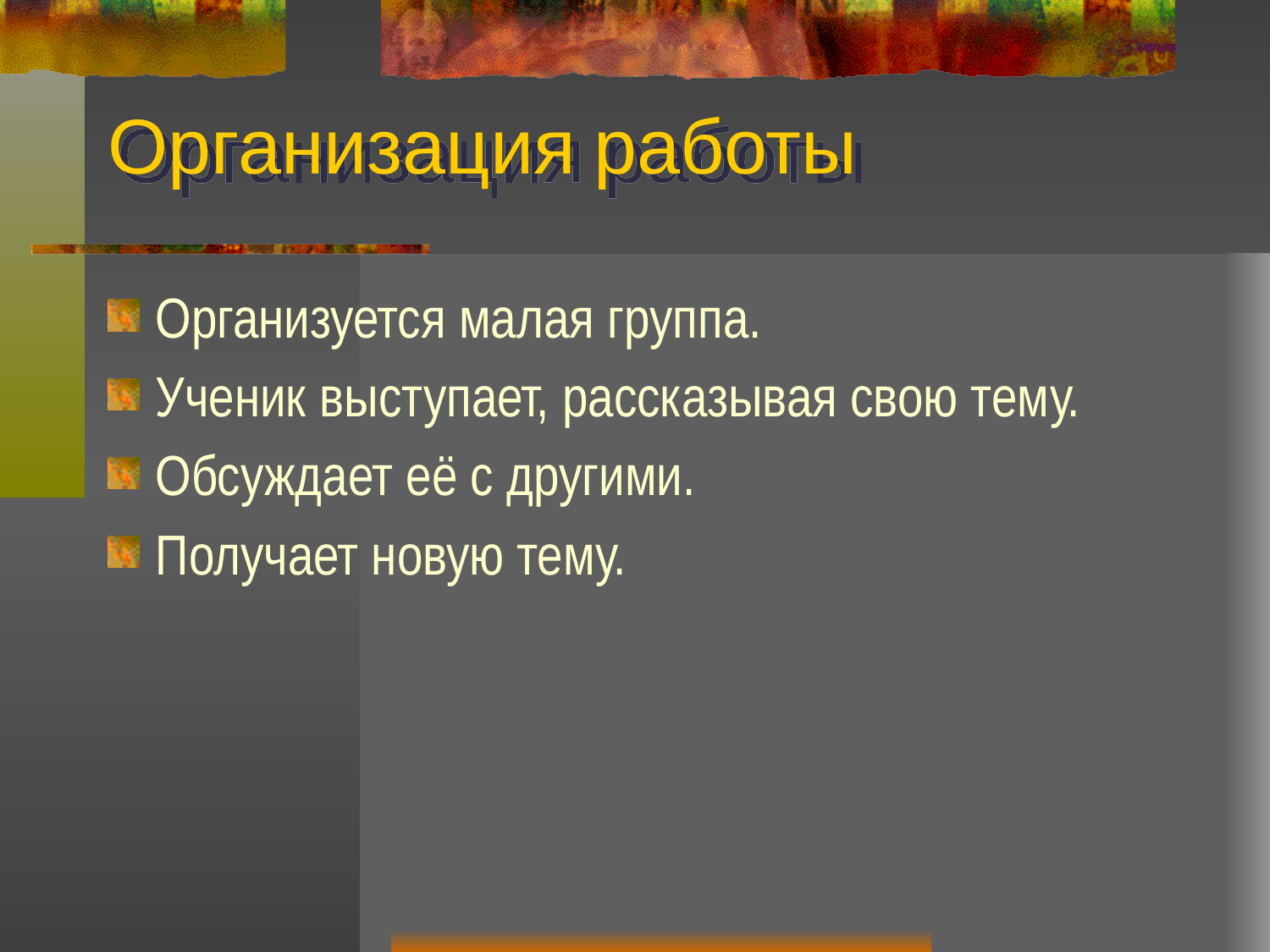

# Организация работы
Организуется малая группа.
Ученик выступает, рассказывая свою тему.
Обсуждает её с другими.
Получает новую тему.